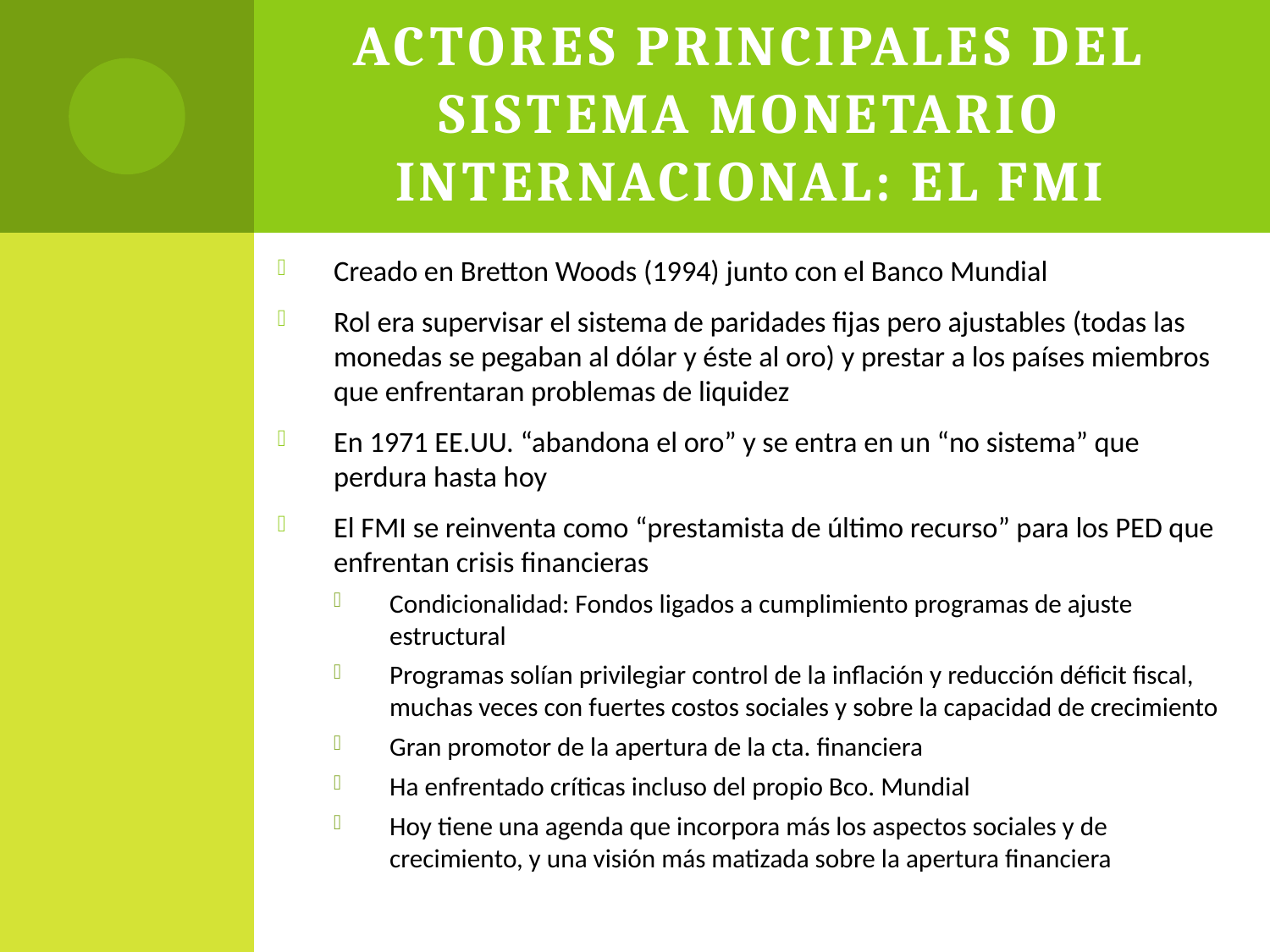

# Actores principales del sistema monetario internacional: El FMI
Creado en Bretton Woods (1994) junto con el Banco Mundial
Rol era supervisar el sistema de paridades fijas pero ajustables (todas las monedas se pegaban al dólar y éste al oro) y prestar a los países miembros que enfrentaran problemas de liquidez
En 1971 EE.UU. “abandona el oro” y se entra en un “no sistema” que perdura hasta hoy
El FMI se reinventa como “prestamista de último recurso” para los PED que enfrentan crisis financieras
Condicionalidad: Fondos ligados a cumplimiento programas de ajuste estructural
Programas solían privilegiar control de la inflación y reducción déficit fiscal, muchas veces con fuertes costos sociales y sobre la capacidad de crecimiento
Gran promotor de la apertura de la cta. financiera
Ha enfrentado críticas incluso del propio Bco. Mundial
Hoy tiene una agenda que incorpora más los aspectos sociales y de crecimiento, y una visión más matizada sobre la apertura financiera